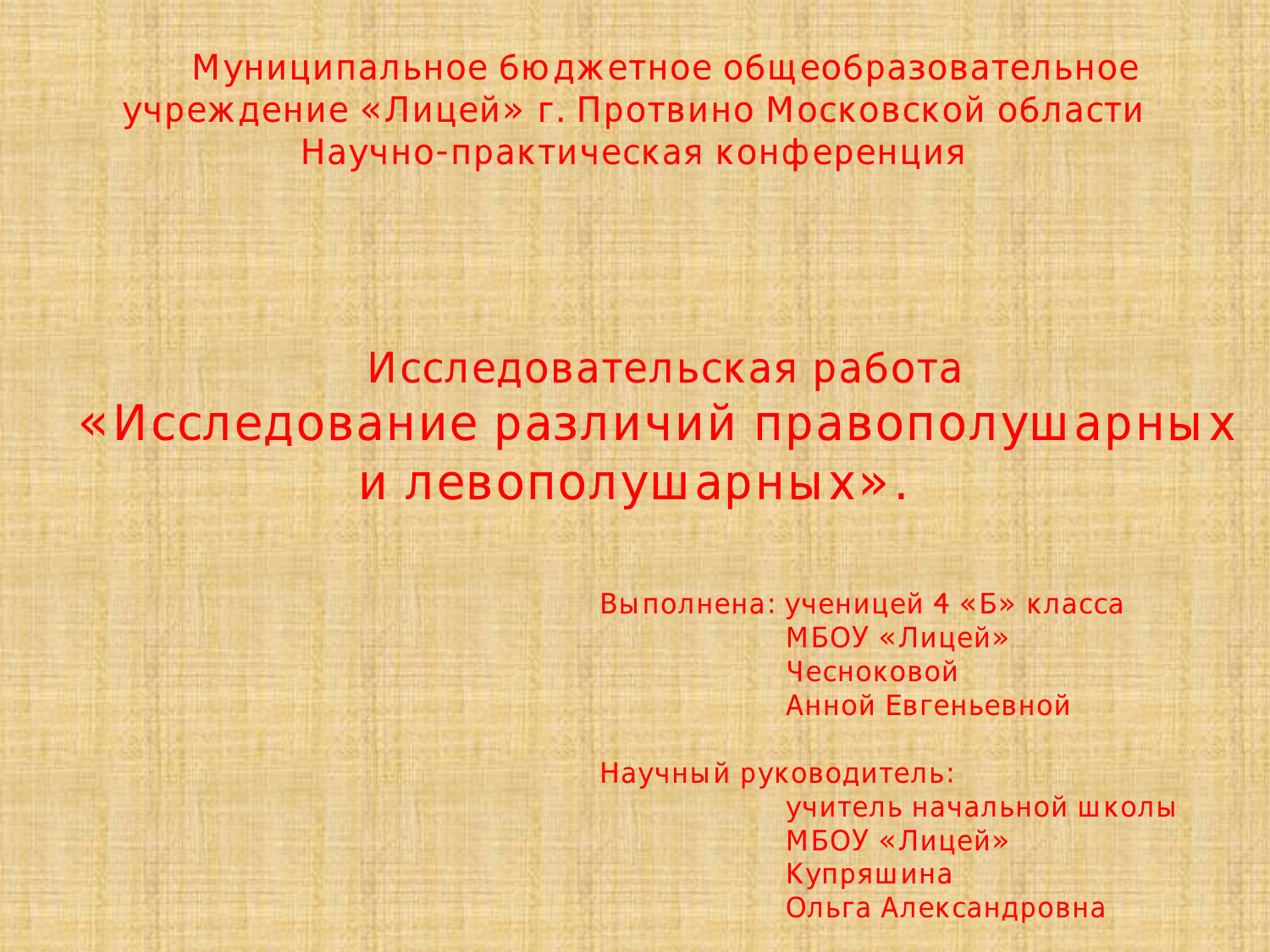

Муниципальное бюджетное общеобразовательное учреждение «Лицей» г. Протвино Московской области
Научно-практическая конференция

Исследовательская работа
«Исследование различий правополушарных  и левополушарных».

                                                                           Выполнена: ученицей 4 «Б» класса
                                                                                      МБОУ «Лицей»
                                                                                      Чесноковой
                                                                                      Анной Евгеньевной

                                                                           Научный руководитель:
                                                                                      учитель начальной школы
                                                                                      МБОУ «Лицей»
                                                                                      Купряшина
                                                                                      Ольга Александровна

г. Протвино, 2015 год